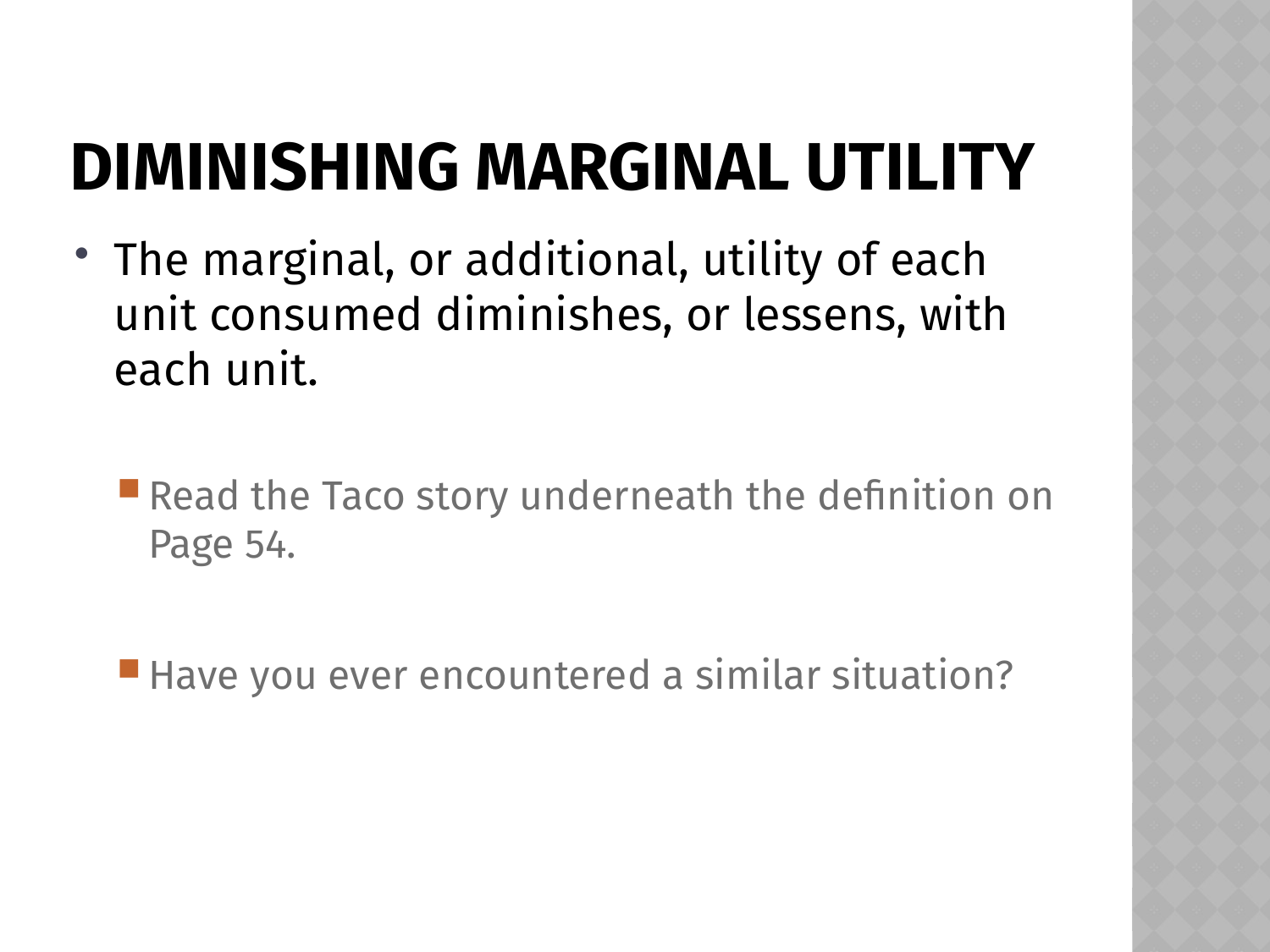

# Diminishing Marginal Utility
The marginal, or additional, utility of each unit consumed diminishes, or lessens, with each unit.

Read the Taco story underneath the definition on Page 54.

Have you ever encountered a similar situation?